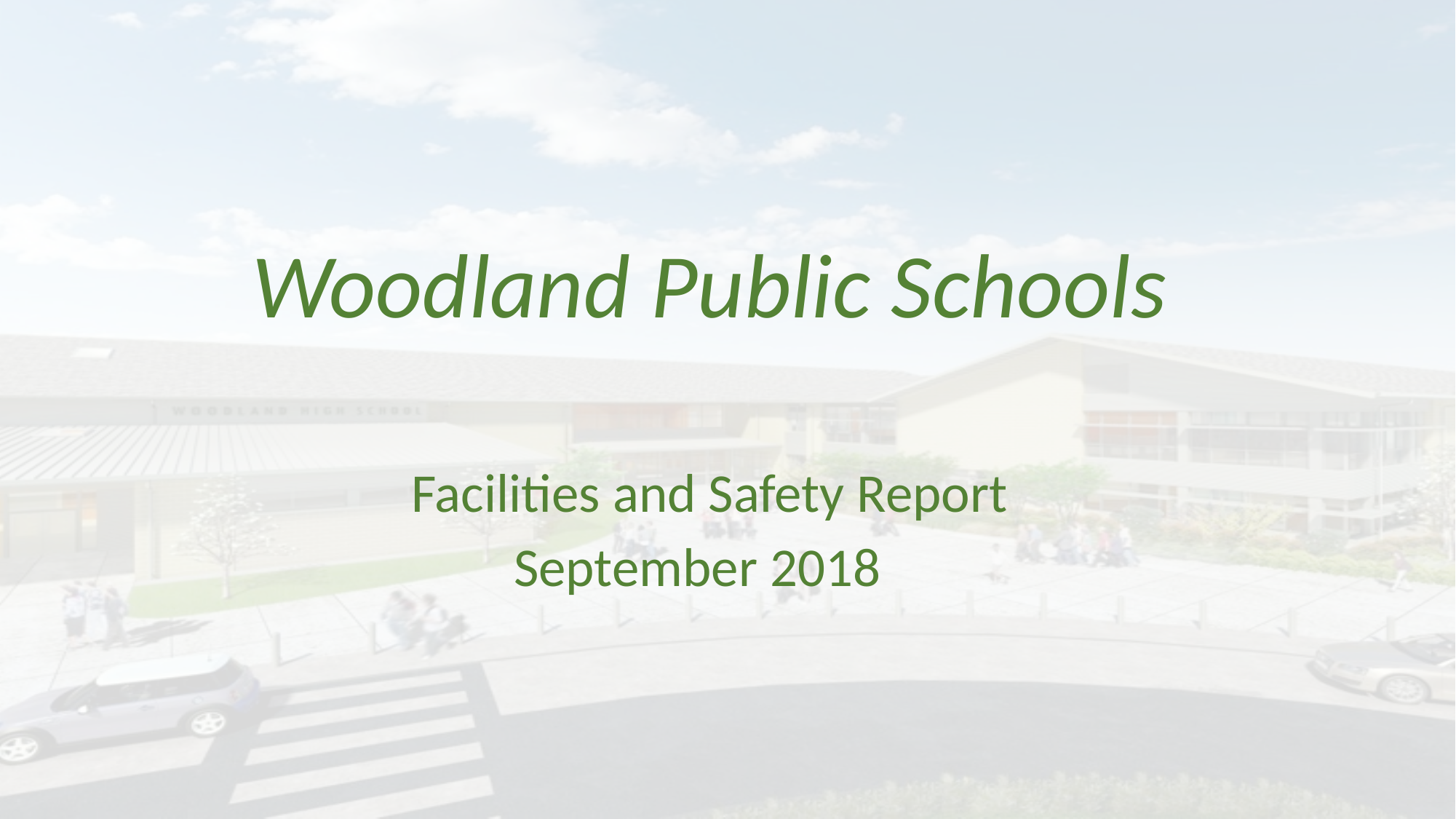

# Woodland Public Schools
Facilities and Safety Report
September 2018